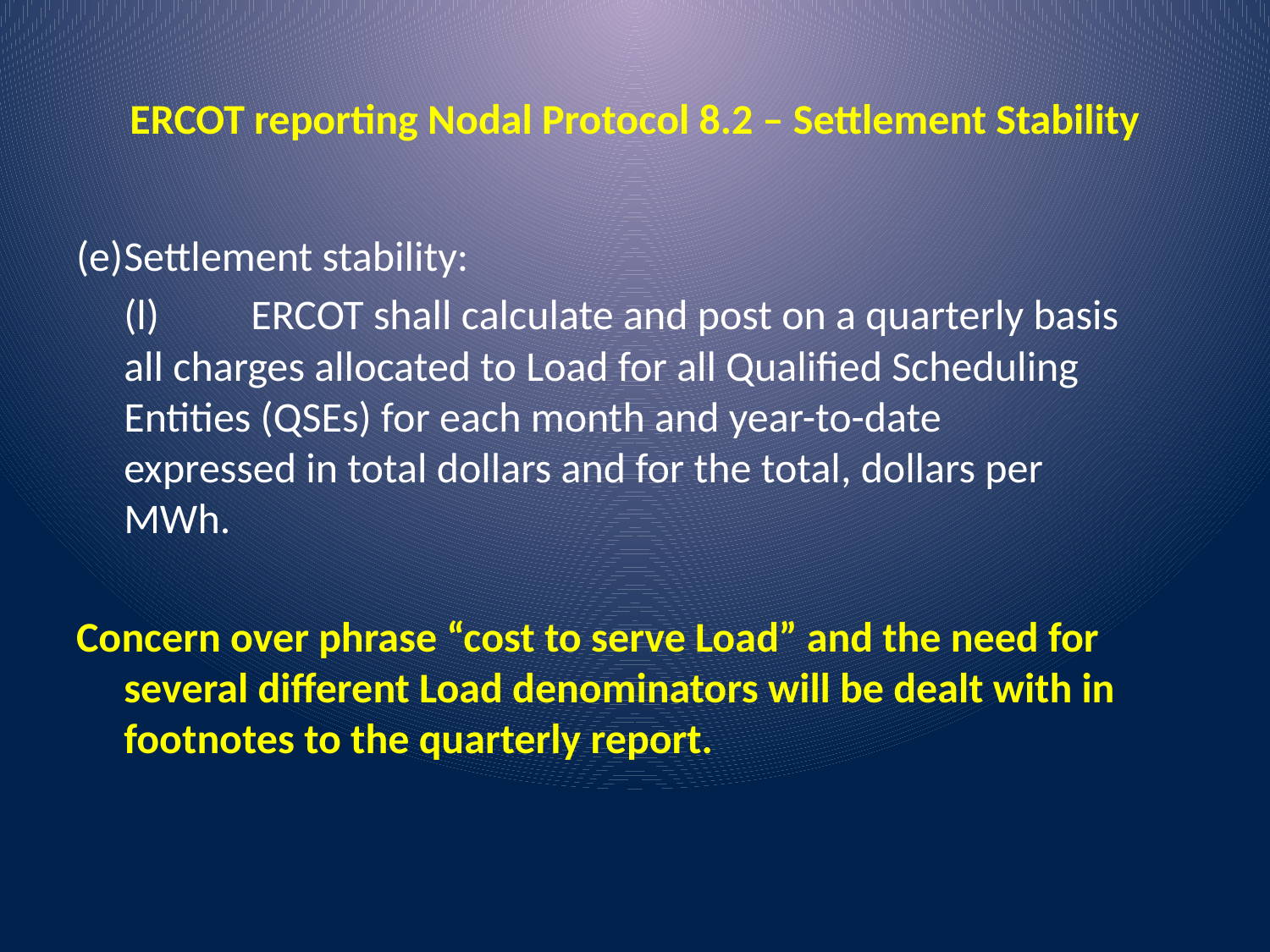

# ERCOT reporting Nodal Protocol 8.2 – Settlement Stability
(e)	Settlement stability:
	(l)	ERCOT shall calculate and post on a quarterly basis all charges allocated to Load for all Qualified Scheduling Entities (QSEs) for each month and year-to-date  expressed in total dollars and for the total, dollars per MWh.

Concern over phrase “cost to serve Load” and the need for several different Load denominators will be dealt with in footnotes to the quarterly report.